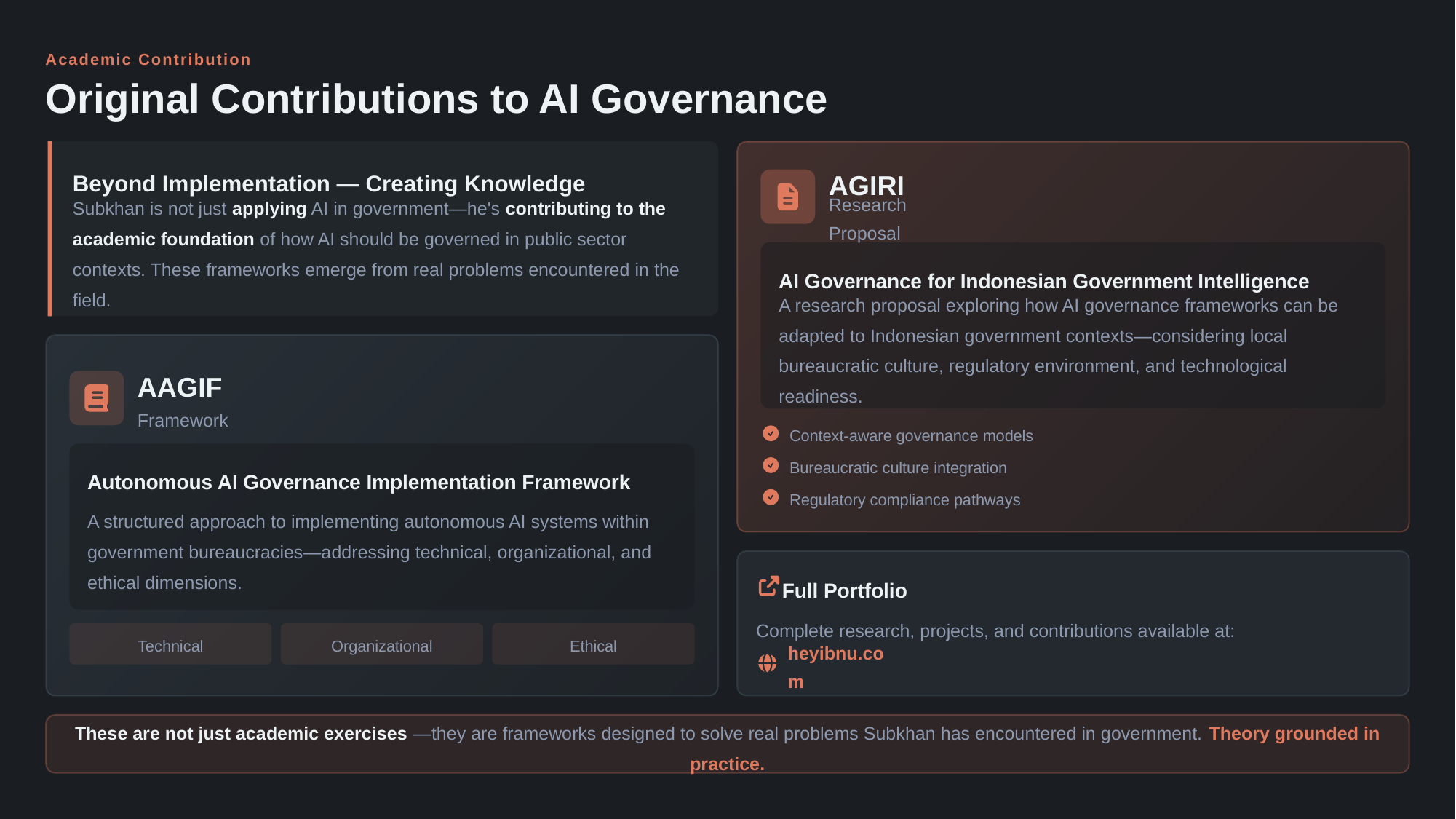

Academic Contribution
Original Contributions to AI Governance

Beyond Implementation — Creating Knowledge
AGIRI

Research Proposal
Subkhan is not just applying AI in government—he's contributing to the academic foundation of how AI should be governed in public sector contexts. These frameworks emerge from real problems encountered in the field.

AI Governance for Indonesian Government Intelligence
A research proposal exploring how AI governance frameworks can be adapted to Indonesian government contexts—considering local bureaucratic culture, regulatory environment, and technological readiness.

AAGIF

Framework
Context-aware governance models

Bureaucratic culture integration

Autonomous AI Governance Implementation Framework
Regulatory compliance pathways

A structured approach to implementing autonomous AI systems within government bureaucracies—addressing technical, organizational, and ethical dimensions.

Full Portfolio

Complete research, projects, and contributions available at:

Technical
Organizational
Ethical
heyibnu.com

These are not just academic exercises —they are frameworks designed to solve real problems Subkhan has encountered in government. Theory grounded in practice.